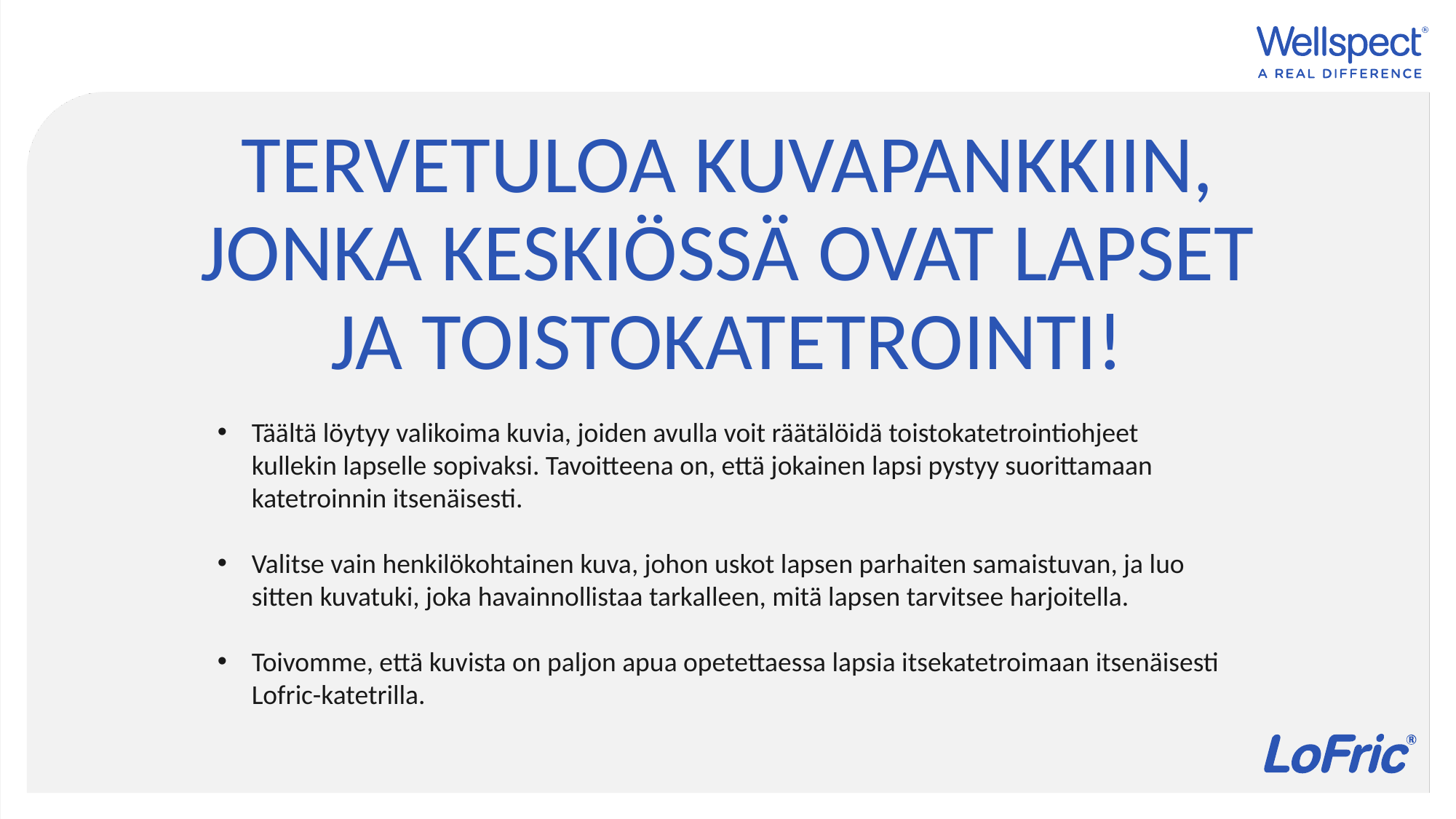

# Tervetuloa kuvapankkiin, jonka keskiössä ovat lapset ja toistokatetrointi!
Täältä löytyy valikoima kuvia, joiden avulla voit räätälöidä toistokatetrointiohjeet kullekin lapselle sopivaksi. Tavoitteena on, että jokainen lapsi pystyy suorittamaan katetroinnin itsenäisesti.
Valitse vain henkilökohtainen kuva, johon uskot lapsen parhaiten samaistuvan, ja luo sitten kuvatuki, joka havainnollistaa tarkalleen, mitä lapsen tarvitsee harjoitella.
Toivomme, että kuvista on paljon apua opetettaessa lapsia itsekatetroimaan itsenäisesti Lofric-katetrilla.